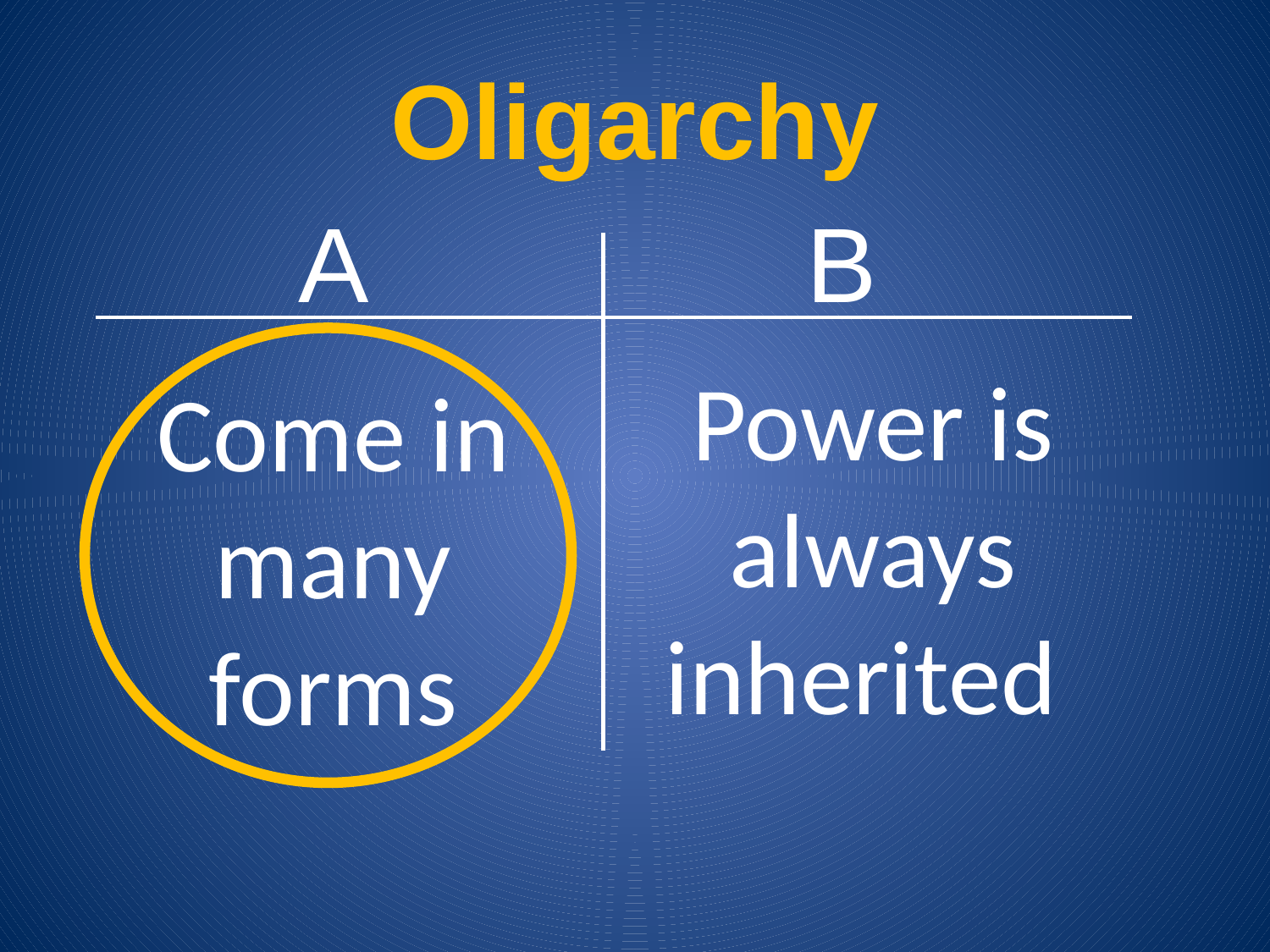

# Oligarchy
A
B

Power is always inherited
Come in many forms